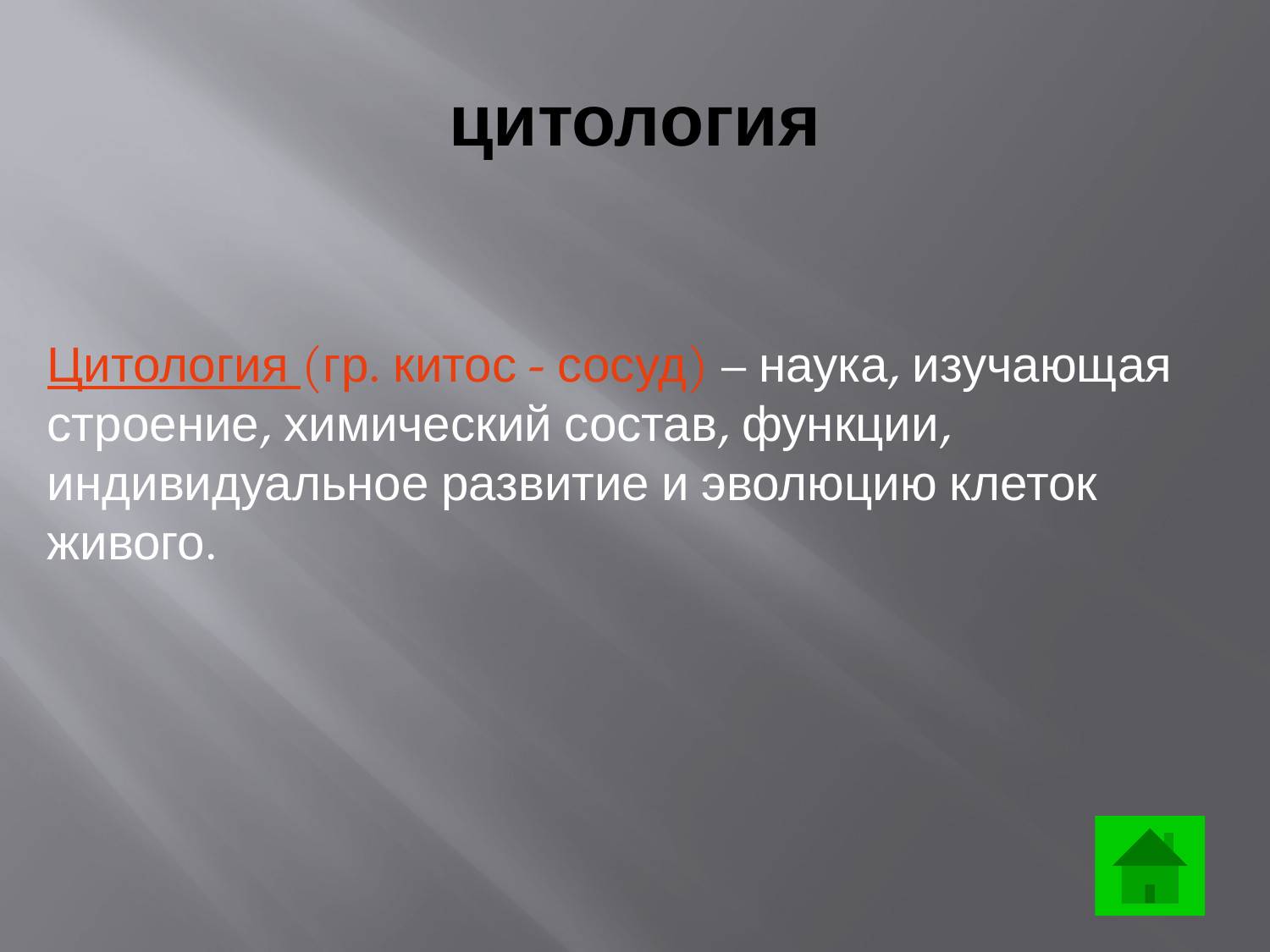

# цитология
Цитология (гр. китос - сосуд) – наука, изучающая строение, химический состав, функции, индивидуальное развитие и эволюцию клеток живого.